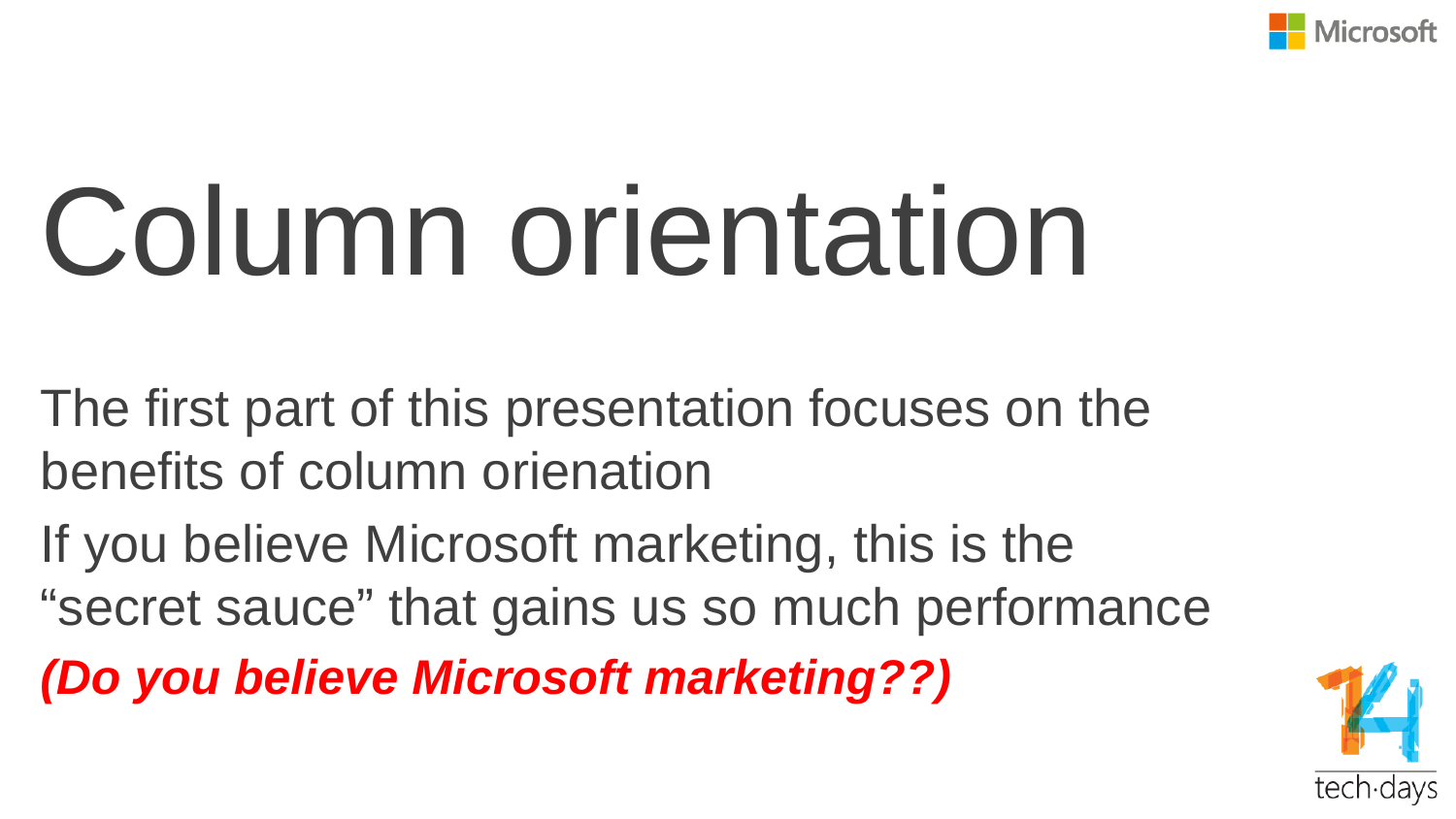

# Column orientation
The first part of this presentation focuses on the benefits of column orienation
If you believe Microsoft marketing, this is the “secret sauce” that gains us so much performance
(Do you believe Microsoft marketing??)